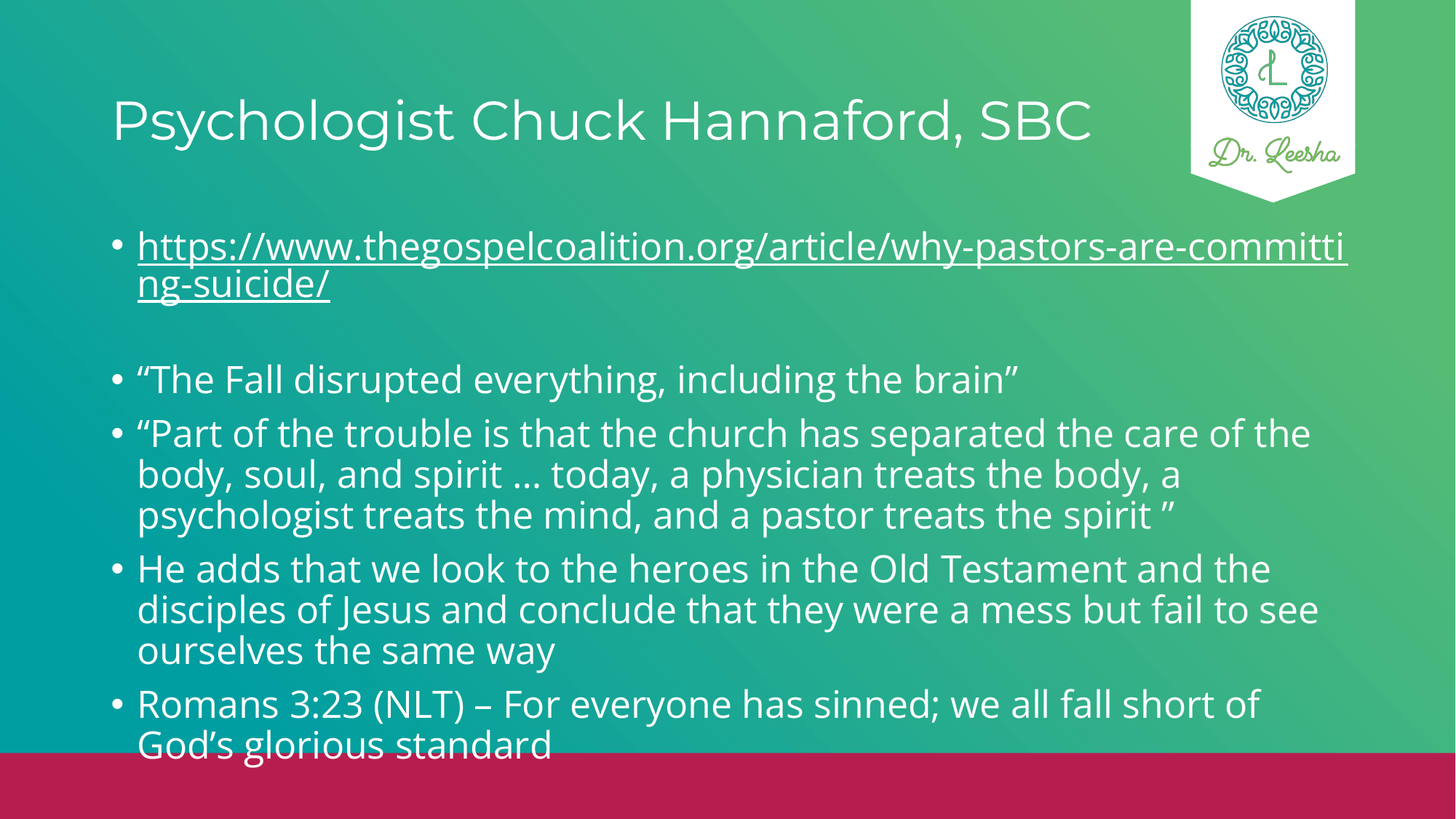

# Psychologist Chuck Hannaford, SBC
https://www.thegospelcoalition.org/article/why-pastors-are-committing-suicide/
“The Fall disrupted everything, including the brain”
“Part of the trouble is that the church has separated the care of the body, soul, and spirit … today, a physician treats the body, a psychologist treats the mind, and a pastor treats the spirit ”
He adds that we look to the heroes in the Old Testament and the disciples of Jesus and conclude that they were a mess but fail to see ourselves the same way
Romans 3:23 (NLT) – For everyone has sinned; we all fall short of God’s glorious standard